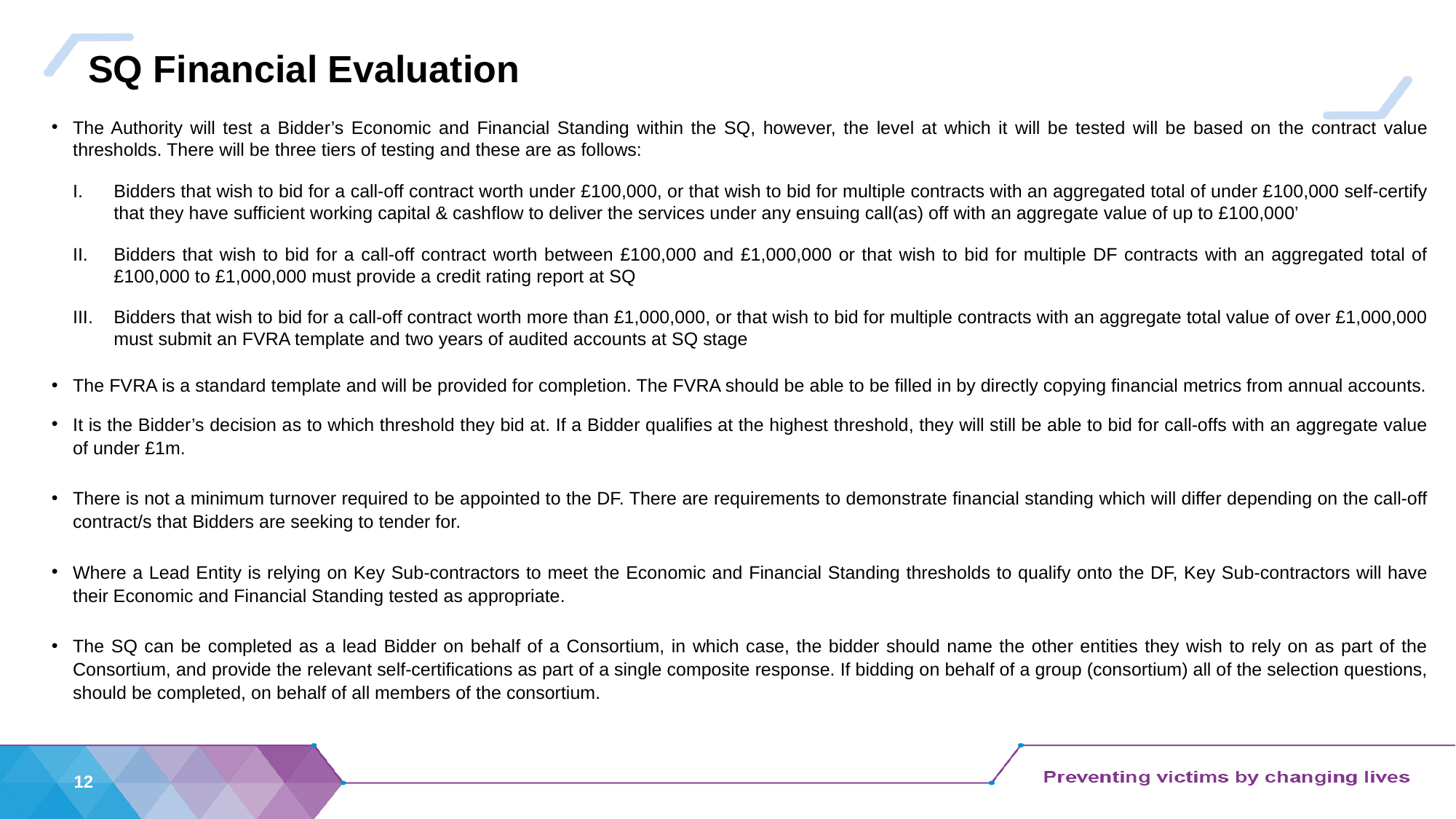

# SQ Financial Evaluation
The Authority will test a Bidder’s Economic and Financial Standing within the SQ, however, the level at which it will be tested will be based on the contract value thresholds. There will be three tiers of testing and these are as follows:
Bidders that wish to bid for a call-off contract worth under £100,000, or that wish to bid for multiple contracts with an aggregated total of under £100,000 self-certify that they have sufficient working capital & cashflow to deliver the services under any ensuing call(as) off with an aggregate value of up to £100,000’
Bidders that wish to bid for a call-off contract worth between £100,000 and £1,000,000 or that wish to bid for multiple DF contracts with an aggregated total of £100,000 to £1,000,000 must provide a credit rating report at SQ
Bidders that wish to bid for a call-off contract worth more than £1,000,000, or that wish to bid for multiple contracts with an aggregate total value of over £1,000,000 must submit an FVRA template and two years of audited accounts at SQ stage
The FVRA is a standard template and will be provided for completion. The FVRA should be able to be filled in by directly copying financial metrics from annual accounts.
It is the Bidder’s decision as to which threshold they bid at. If a Bidder qualifies at the highest threshold, they will still be able to bid for call-offs with an aggregate value of under £1m.
There is not a minimum turnover required to be appointed to the DF. There are requirements to demonstrate financial standing which will differ depending on the call-off contract/s that Bidders are seeking to tender for.
Where a Lead Entity is relying on Key Sub-contractors to meet the Economic and Financial Standing thresholds to qualify onto the DF, Key Sub-contractors will have their Economic and Financial Standing tested as appropriate.
The SQ can be completed as a lead Bidder on behalf of a Consortium, in which case, the bidder should name the other entities they wish to rely on as part of the Consortium, and provide the relevant self-certifications as part of a single composite response. If bidding on behalf of a group (consortium) all of the selection questions, should be completed, on behalf of all members of the consortium.

12